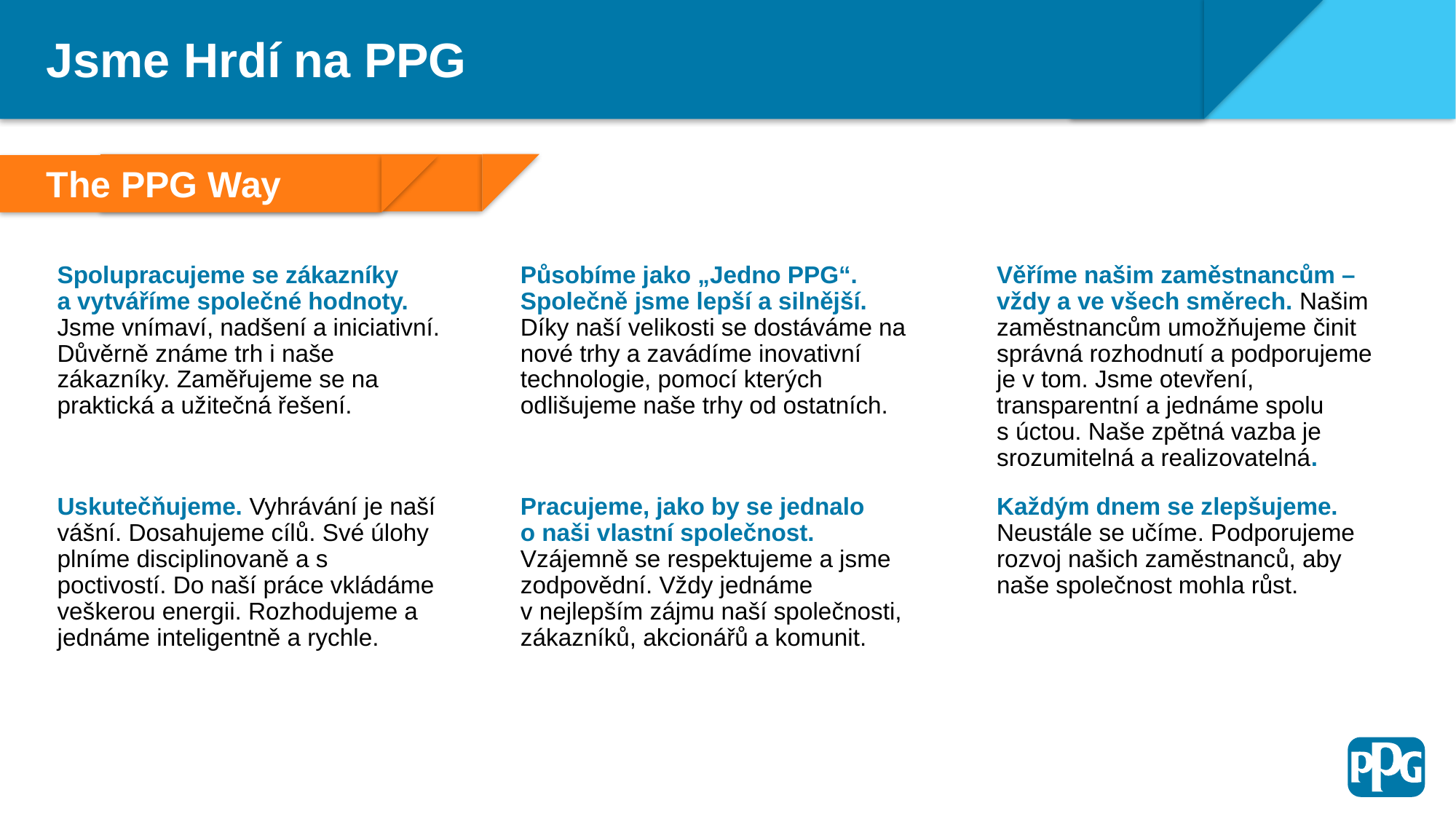

Jsme Hrdí na PPG

The PPG Way
Our Strategy
Spolupracujeme se zákazníky
a vytváříme společné hodnoty. Jsme vnímaví, nadšení a iniciativní. Důvěrně známe trh i naše zákazníky. Zaměřujeme se na praktická a užitečná řešení.
Působíme jako „Jedno PPG“. Společně jsme lepší a silnější. Díky naší velikosti se dostáváme na nové trhy a zavádíme inovativní technologie, pomocí kterých odlišujeme naše trhy od ostatních.
Věříme našim zaměstnancům – vždy a ve všech směrech. Našim zaměstnancům umožňujeme činit správná rozhodnutí a podporujeme je v tom. Jsme otevření, transparentní a jednáme spolu
s úctou. Naše zpětná vazba je srozumitelná a realizovatelná.
Uskutečňujeme. Vyhrávání je naší vášní. Dosahujeme cílů. Své úlohy plníme disciplinovaně a s poctivostí. Do naší práce vkládáme veškerou energii. Rozhodujeme a jednáme inteligentně a rychle.
Pracujeme, jako by se jednalo
o naši vlastní společnost.
Vzájemně se respektujeme a jsme zodpovědní. Vždy jednáme
v nejlepším zájmu naší společnosti, zákazníků, akcionářů a komunit.
Každým dnem se zlepšujeme.
Neustále se učíme. Podporujeme rozvoj našich zaměstnanců, aby naše společnost mohla růst.